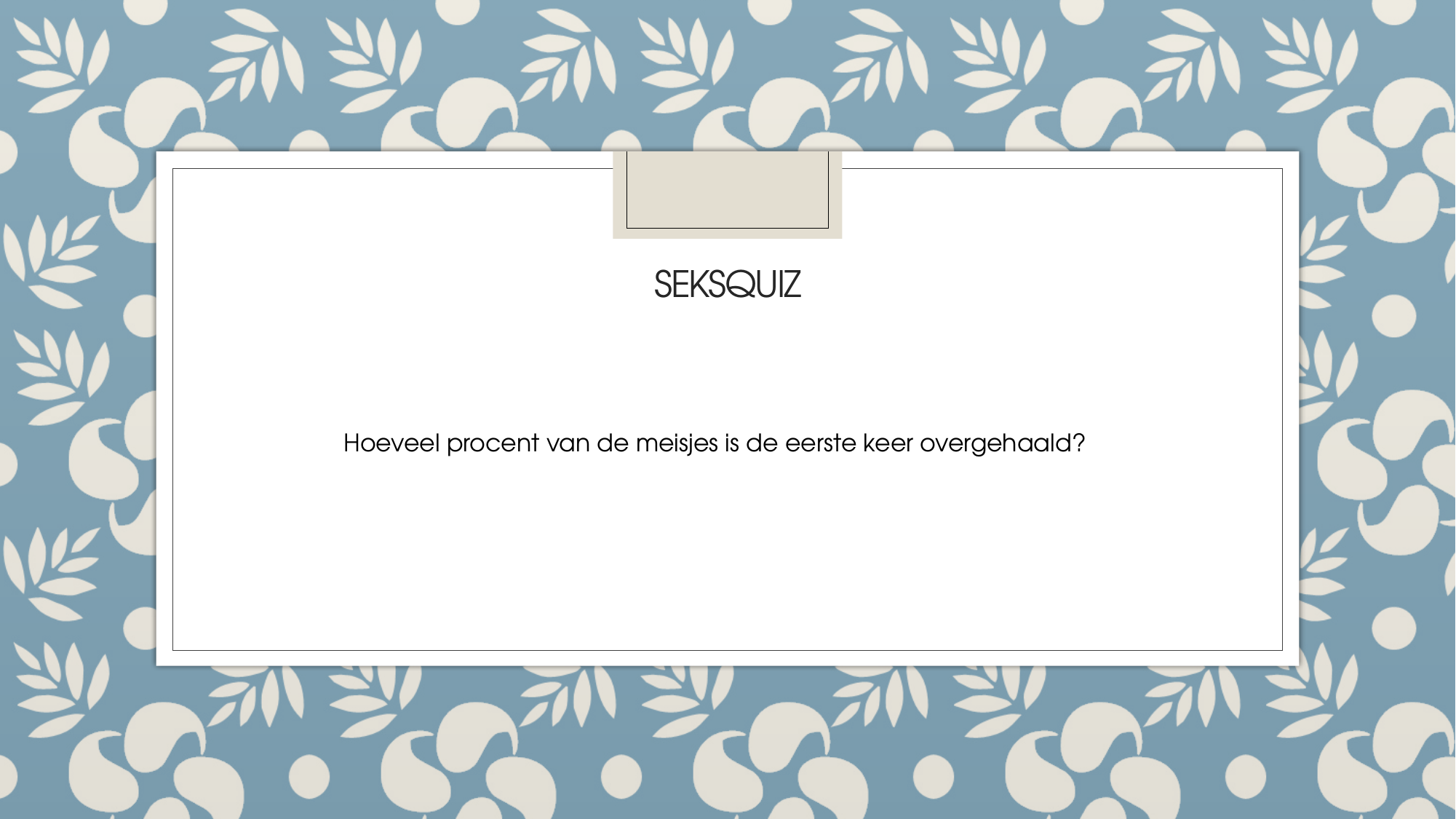

# Seksquiz
Hoeveel procent van de meisjes is de eerste keer overgehaald?